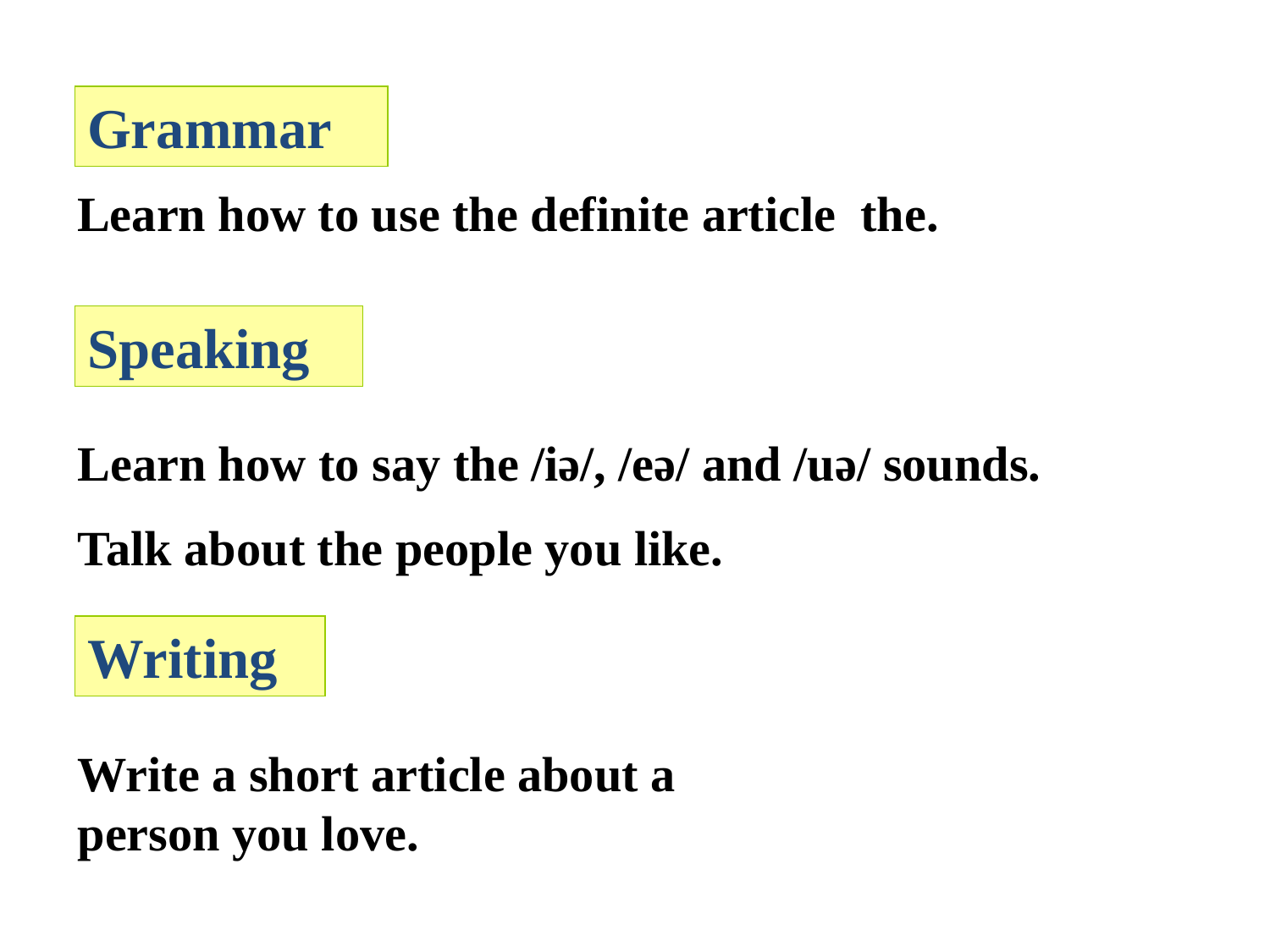

Grammar
Learn how to use the definite article  the.
Speaking
Learn how to say the /iə/, /eə/ and /uə/ sounds.
Talk about the people you like.
Writing
Write a short article about a person you love.